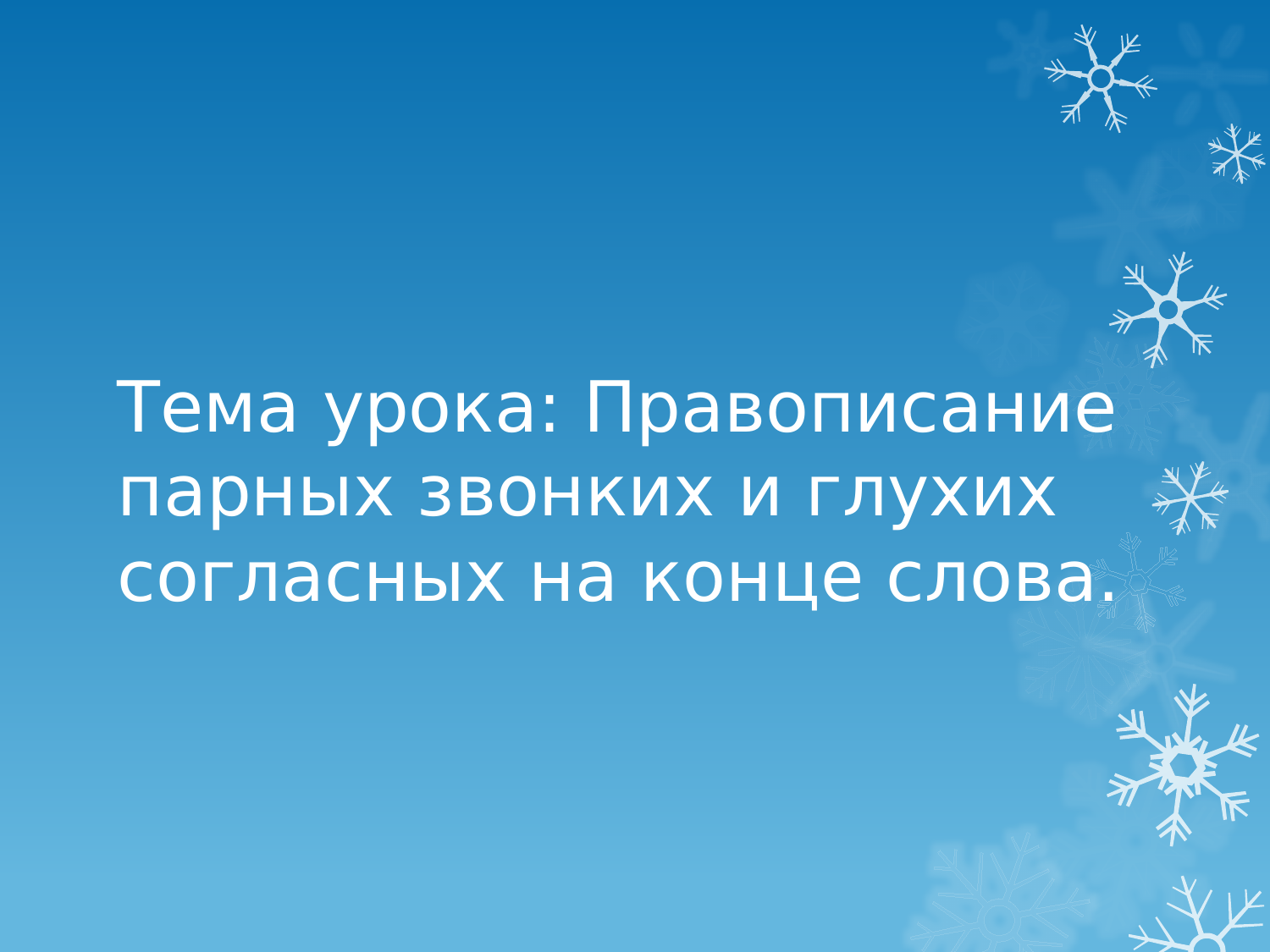

# Тема урока: Правописание парных звонких и глухих согласных на конце слова.